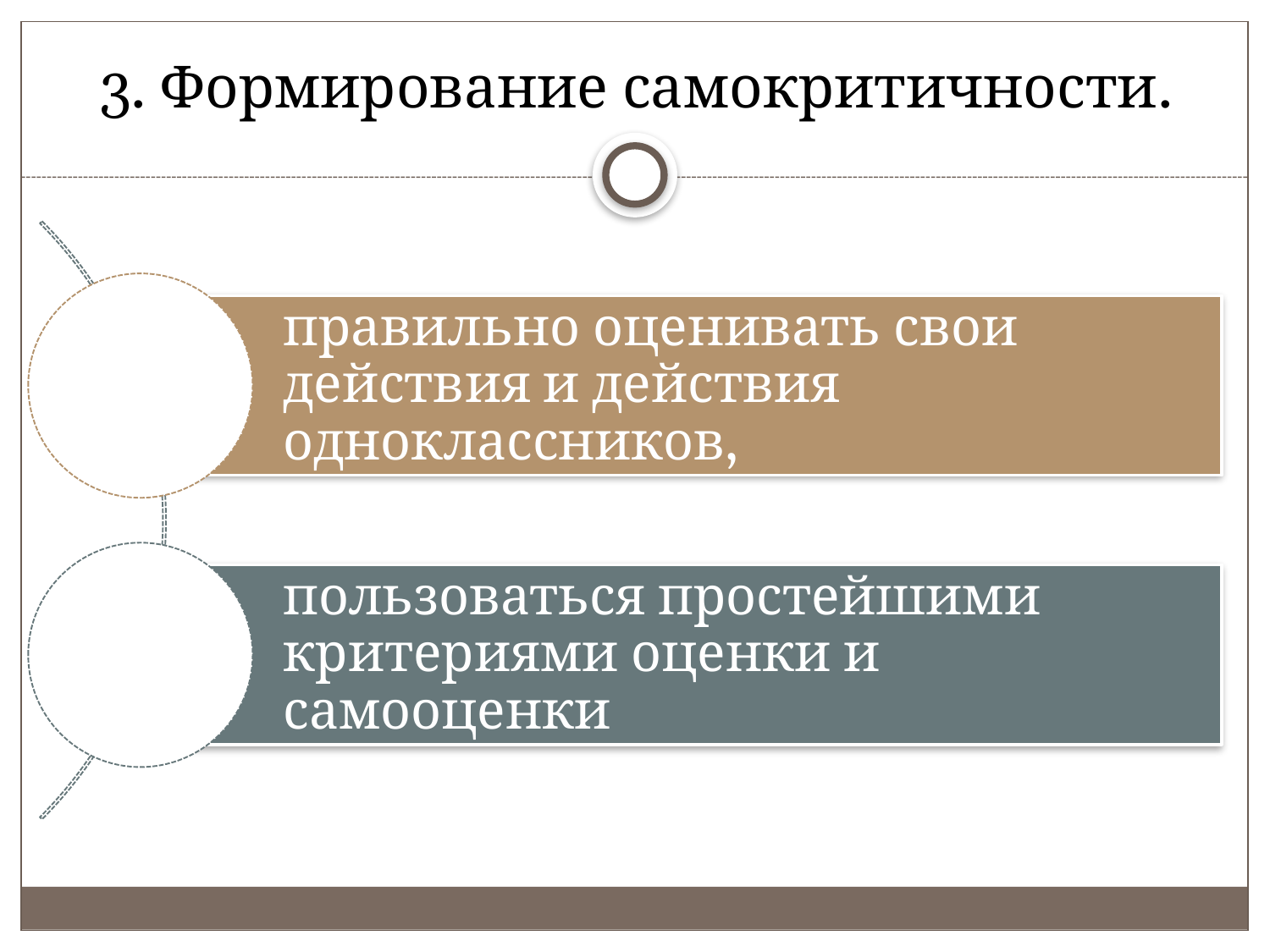

# 3. Формирование самокритичности.
правильно оценивать свои действия и действия одноклассников,
пользоваться простейшими критериями оценки и самооценки